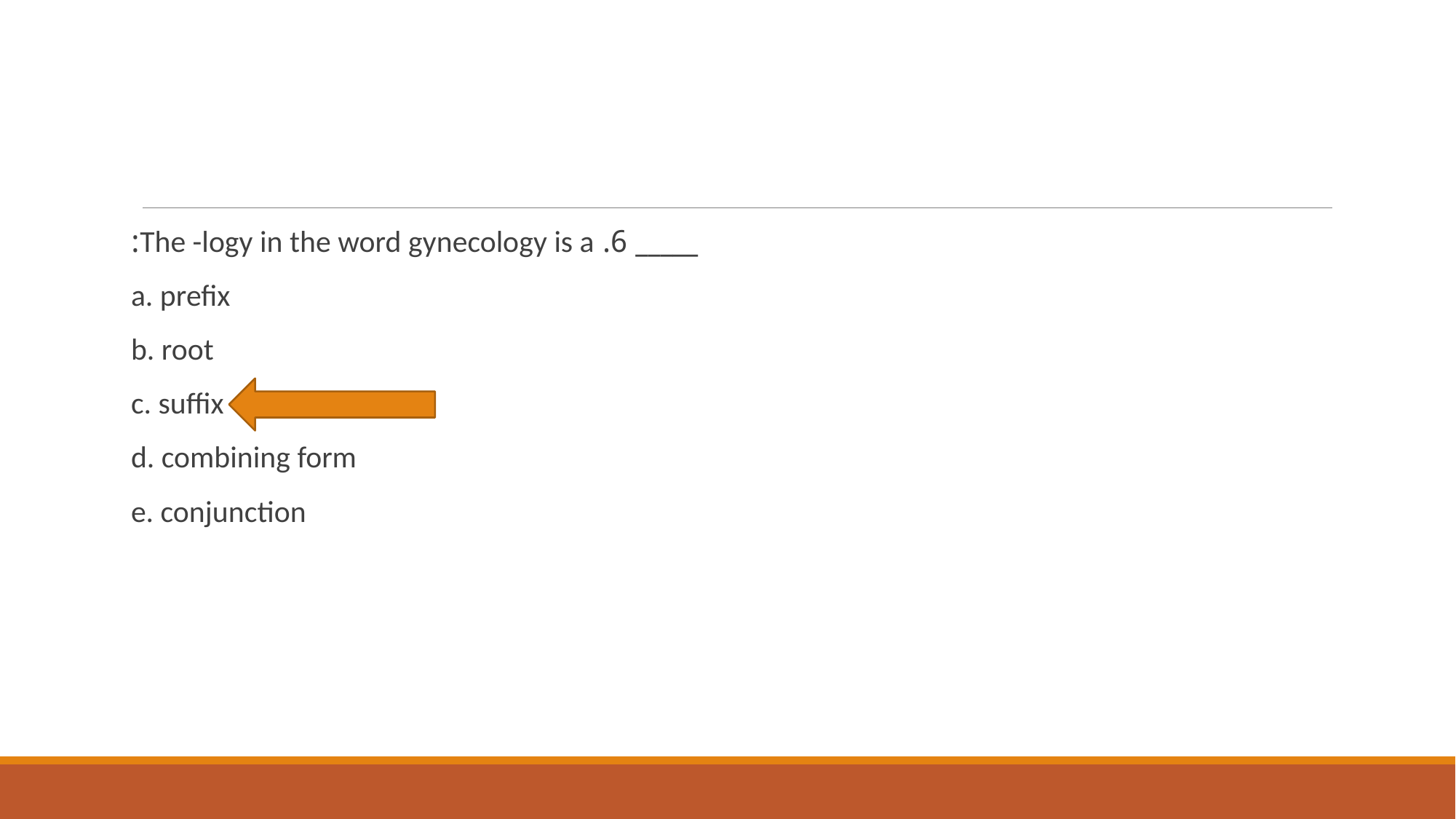

_____ 6. The -logy in the word gynecology is a:
a. prefix
b. root
c. suffix
d. combining form
e. conjunction